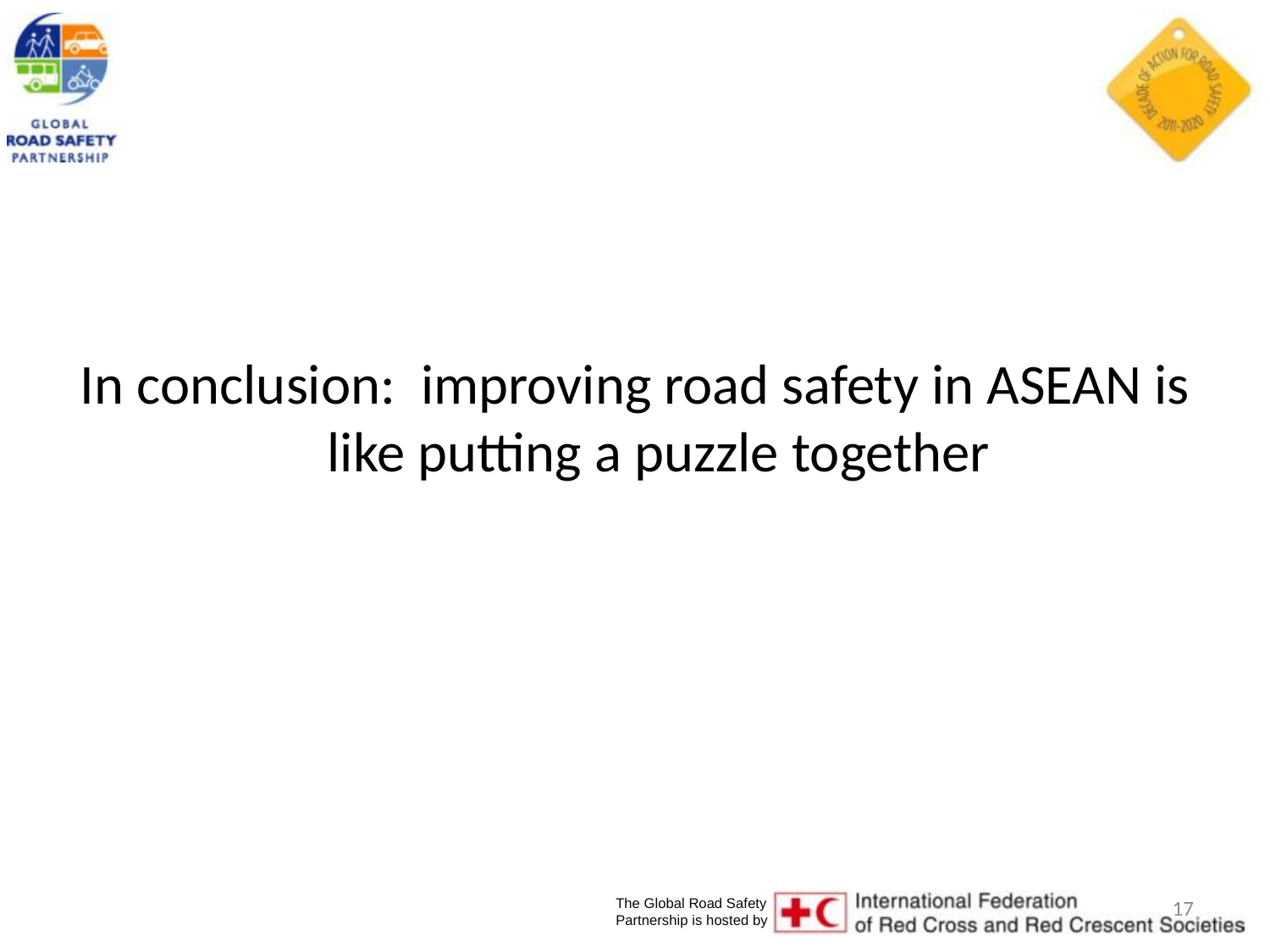

#
In conclusion:  improving road safety in ASEAN is like putting a puzzle together
17